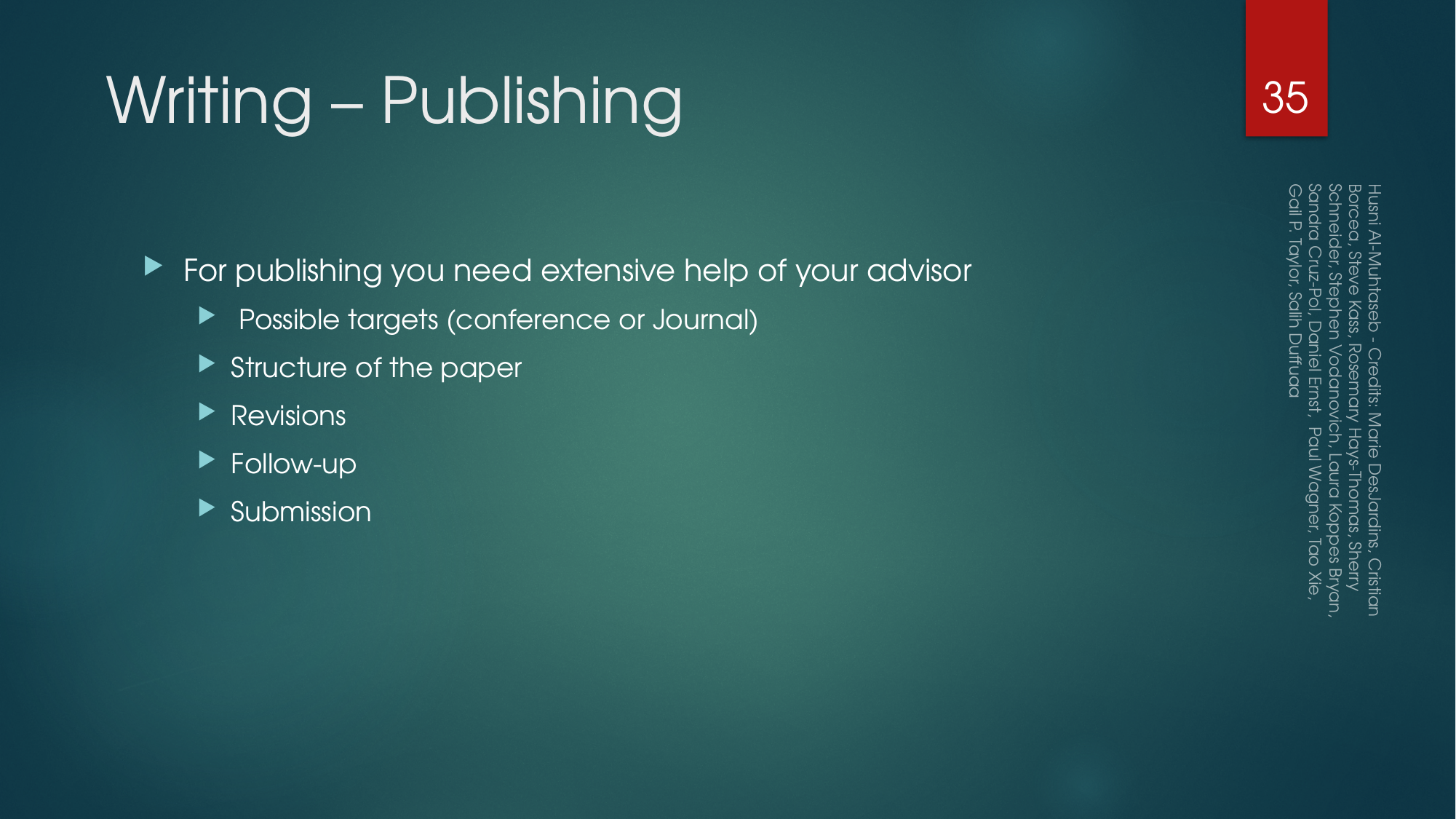

35
# Writing – Publishing
For publishing you need extensive help of your advisor
 Possible targets (conference or Journal)
Structure of the paper
Revisions
Follow-up
Submission
Husni Al-Muhtaseb - Credits: Marie DesJardins, Cristian Borcea, Steve Kass, Rosemary Hays-Thomas, Sherry Schneider, Stephen Vodanovich, Laura Koppes Bryan, Sandra Cruz-Pol, Daniel Ernst,  Paul Wagner, Tao Xie, Gail P. Taylor, Salih Duffuaa